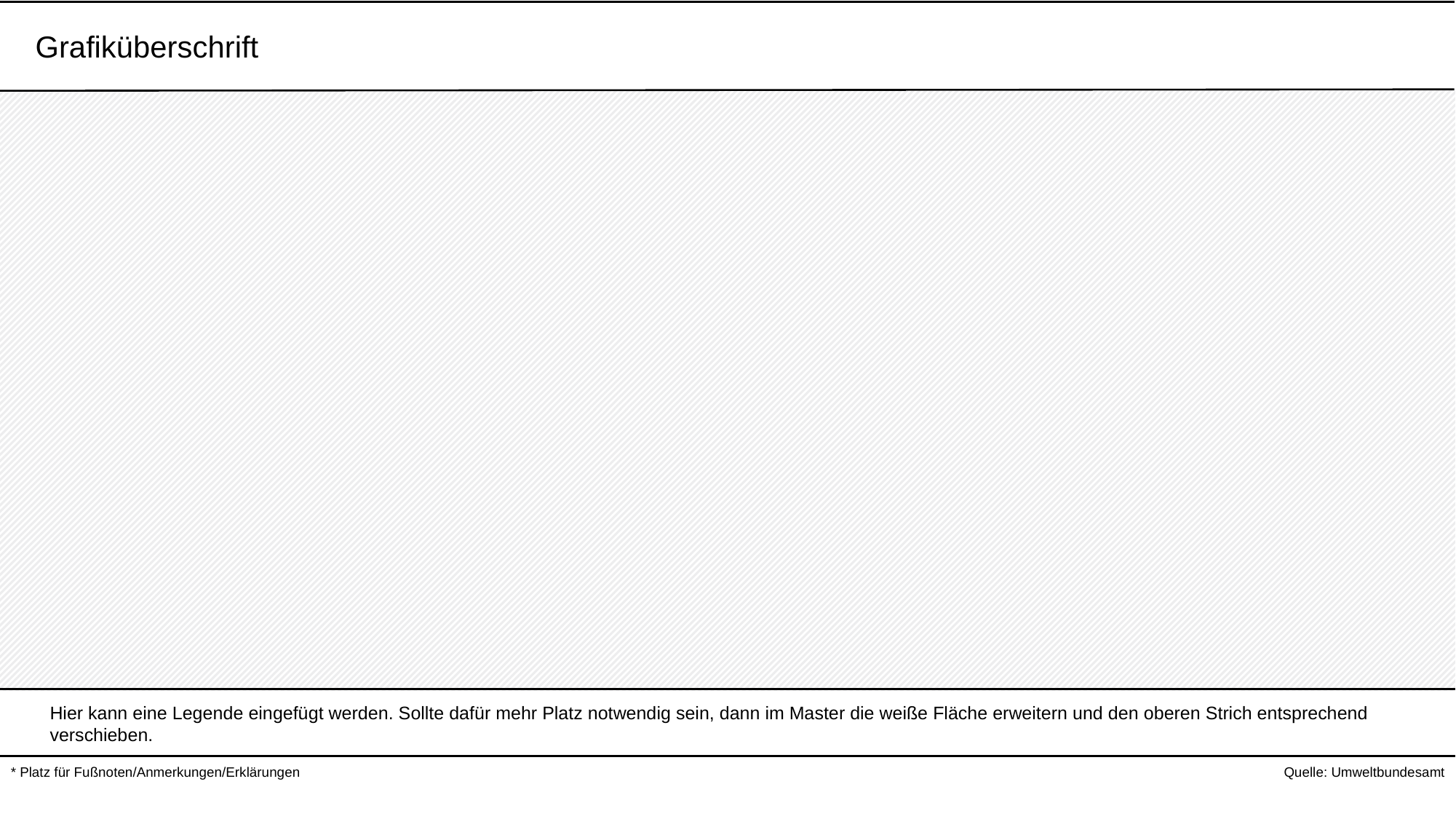

Grafiküberschrift
Hier kann eine Legende eingefügt werden. Sollte dafür mehr Platz notwendig sein, dann im Master die weiße Fläche erweitern und den oberen Strich entsprechend verschieben.
* Platz für Fußnoten/Anmerkungen/Erklärungen
Quelle: Umweltbundesamt